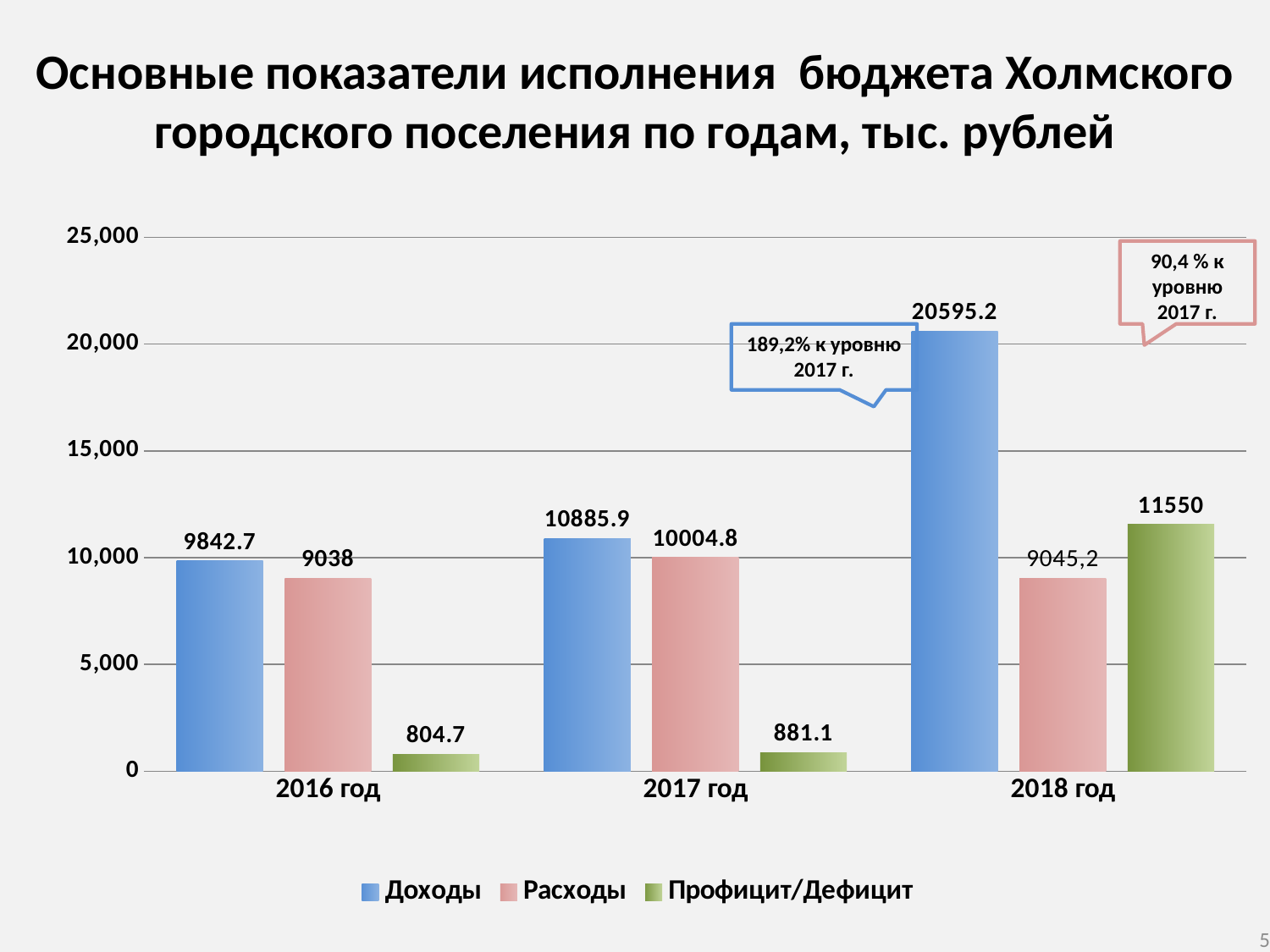

Основные показатели исполнения  бюджета Холмского городского поселения по годам, тыс. рублей

### Chart

| Category | Доходы | Расходы | Профицит/Дефицит |
|---|---|---|---|
| 2016 год | 9842.7 | 9038.0 | 804.7 |
| 2017 год | 10885.9 | 10004.8 | 881.1 |
| 2018 год | 20595.2 | 9045.2 | 11550.0 |
90,4 % к уровню 2017 г.
189,2% к уровню 2017 г.
5